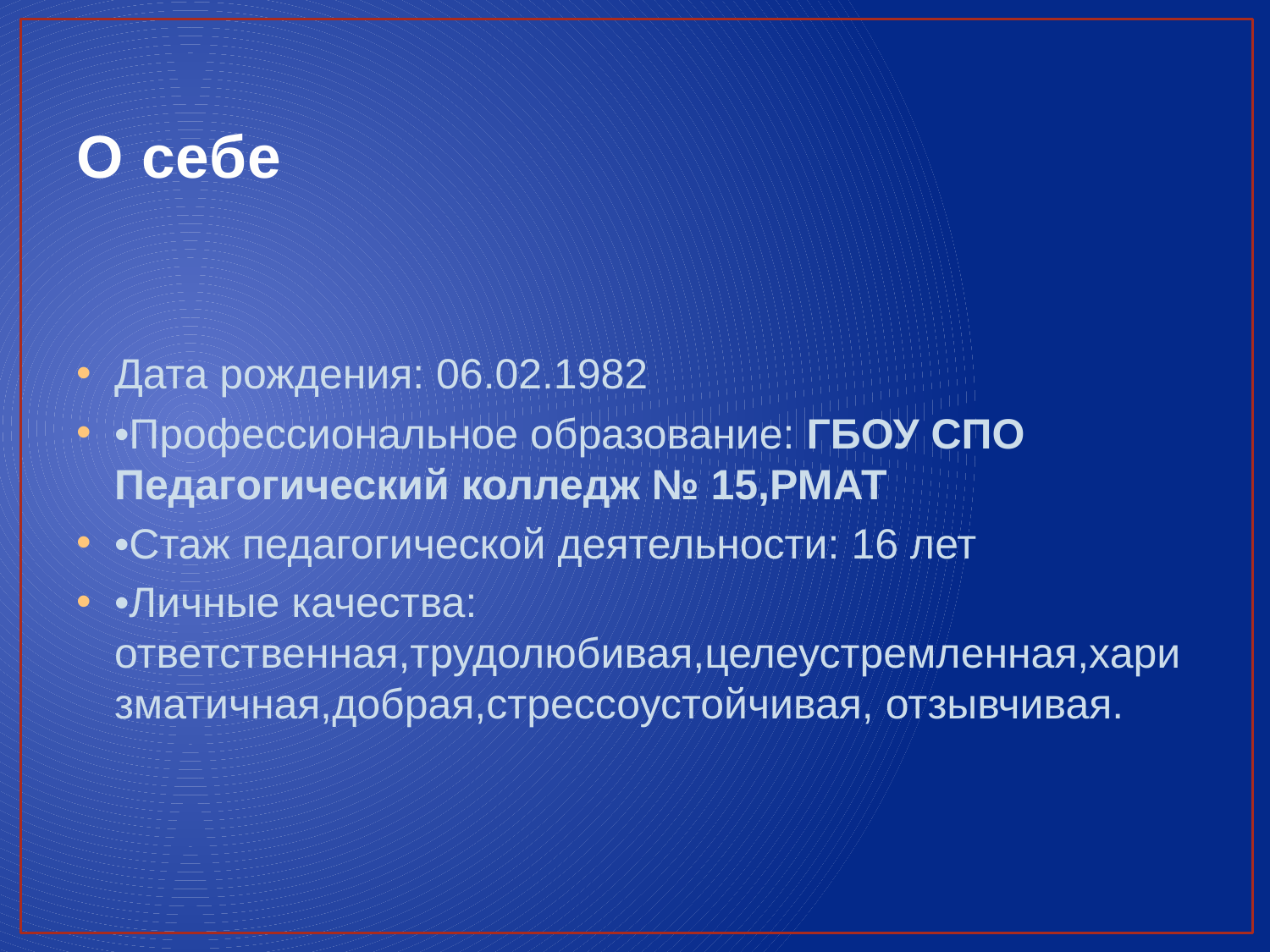

# О себе

Дата рождения: 06.02.1982
•Профессиональное образование: ГБОУ СПО Педагогический колледж № 15,РМАТ
•Стаж педагогической деятельности: 16 лет
•Личные качества: ответственная,трудолюбивая,целеустремленная,харизматичная,добрая,стрессоустойчивая, отзывчивая.